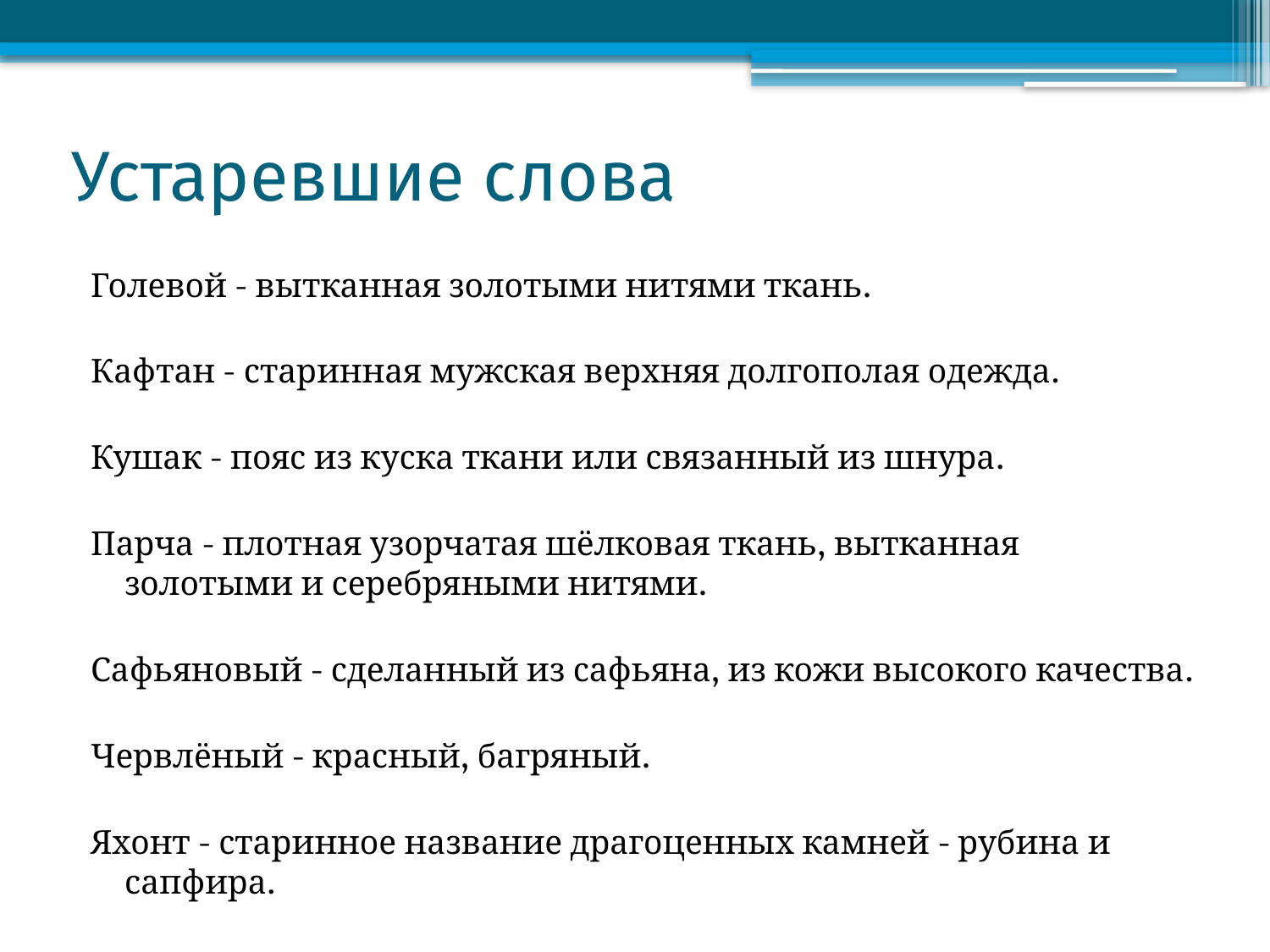

# Устаревшие слова
Голевой - вытканная золотыми нитями ткань.

Кафтан - старинная мужская верхняя долгополая одежда.

Кушак - пояс из куска ткани или связанный из шнура.

Парча - плотная узорчатая шёлковая ткань, вытканная золотыми и серебряными нитями.

Сафьяновый - сделанный из сафьяна, из кожи высокого качества.

Червлёный - красный, багряный.

Яхонт - старинное название драгоценных камней - рубина и сапфира.